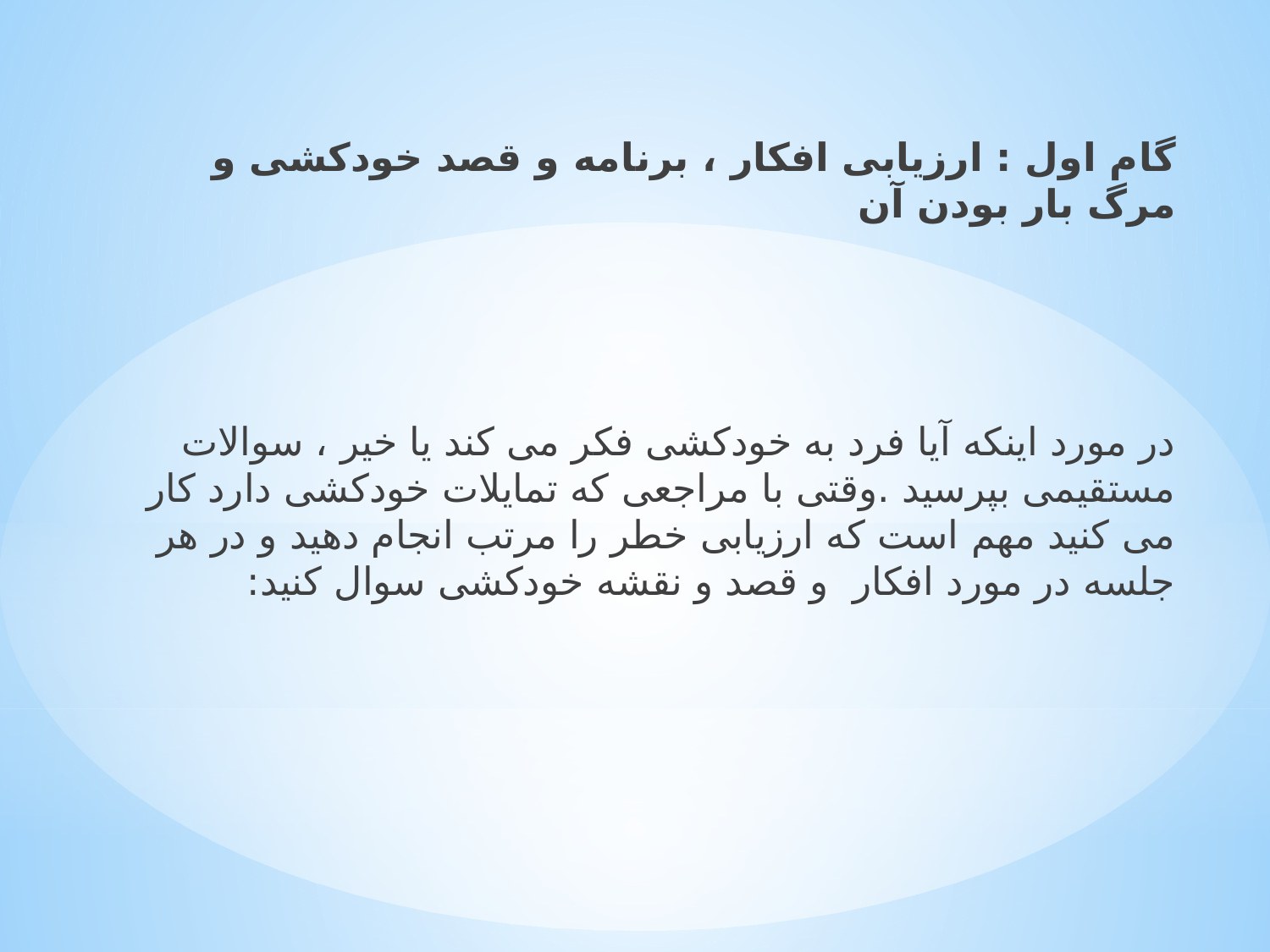

گام اول : ارزﯾﺎﺑﯽ اﻓﮑﺎر ، ﺑﺮﻧﺎﻣﻪ و ﻗﺼﺪ ﺧﻮدﮐﺸﯽ و ﻣﺮگ ﺑﺎر ﺑﻮدن آن

در ﻣﻮرد اﯾﻨﮑﻪ آﯾﺎ ﻓﺮد ﺑﻪ ﺧﻮدﮐﺸﯽ ﻓﮑﺮ ﻣﯽ ﮐﻨﺪ ﯾﺎ ﺧﯿﺮ ، ﺳﻮاﻻت ﻣﺴﺘﻘﯿﻤﯽ ﺑﭙﺮﺳﯿﺪ .وﻗﺘﯽ ﺑﺎ ﻣﺮاﺟﻌﯽ ﮐﻪ ﺗﻤﺎﯾﻼت ﺧﻮدﮐﺸﯽ دارد ﮐﺎر ﻣﯽ ﮐﻨﯿﺪ ﻣﻬﻢ اﺳﺖ ﮐﻪ ارزﯾﺎﺑﯽ ﺧﻄﺮ را ﻣﺮﺗﺐ اﻧﺠﺎم دﻫﯿﺪ و در ﻫﺮ ﺟﻠﺴﻪ در ﻣﻮرد اﻓﮑﺎر  و ﻗﺼﺪ و ﻧﻘﺸﻪ ﺧﻮدﮐﺸﯽ ﺳﻮال ﮐﻨﯿﺪ: